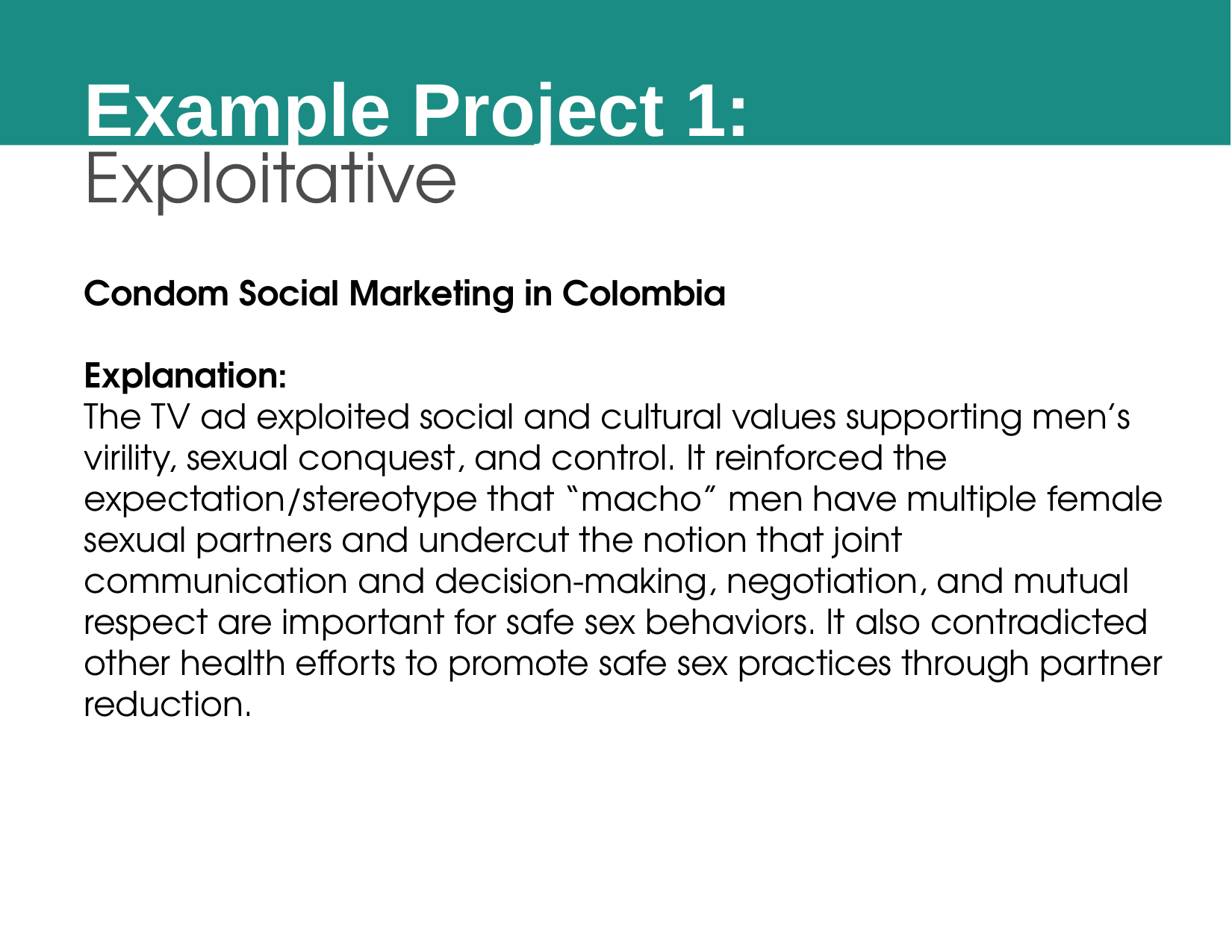

# Example Project 1:
Exploitative
Condom Social Marketing in Colombia

Explanation:
The TV ad exploited social and cultural values supporting men’s virility, sexual conquest, and control. It reinforced the expectation/stereotype that “macho” men have multiple female sexual partners and undercut the notion that joint communication and decision-making, negotiation, and mutual respect are important for safe sex behaviors. It also contradicted other health efforts to promote safe sex practices through partner reduction.